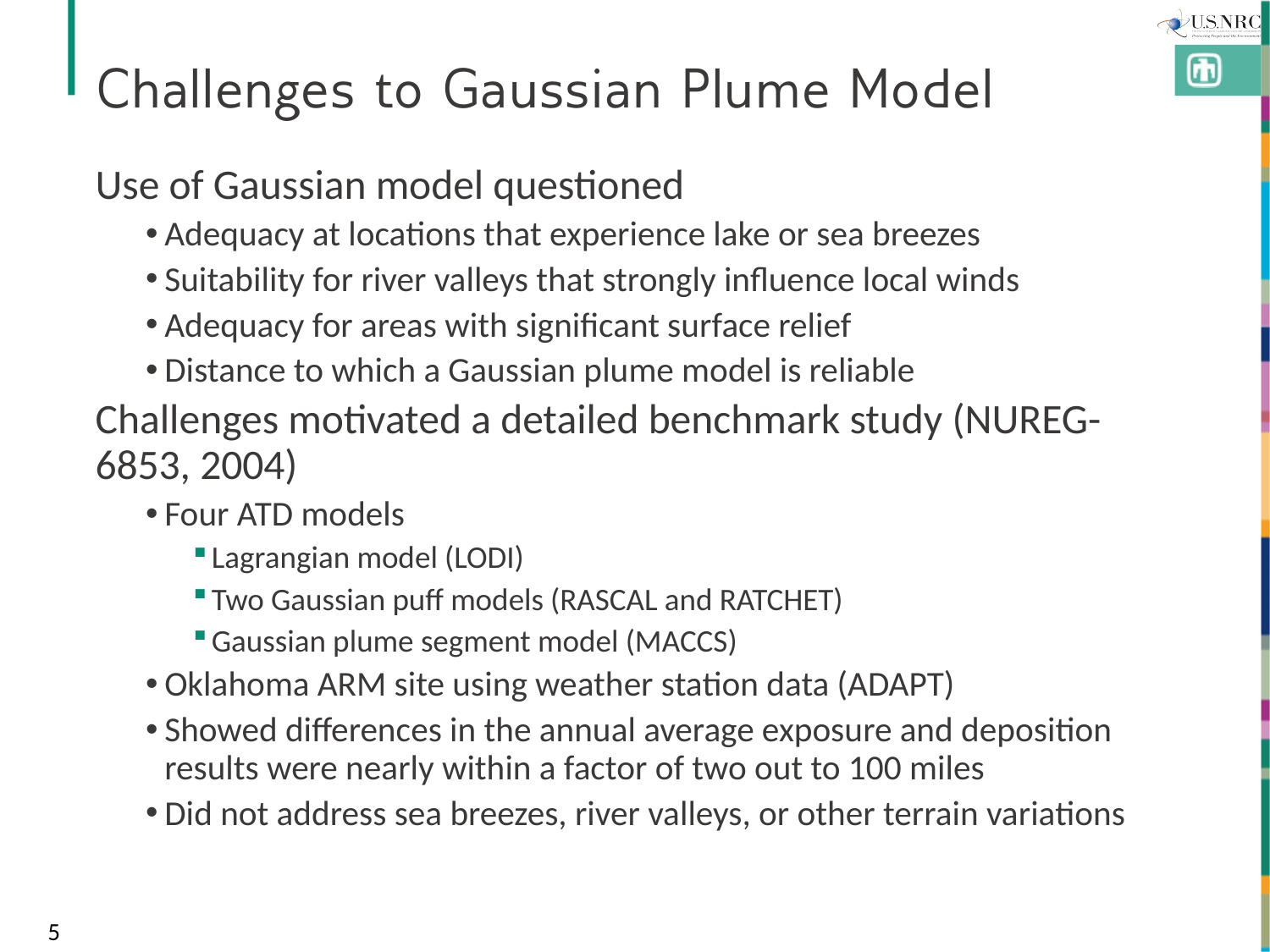

# Challenges to Gaussian Plume Model
Use of Gaussian model questioned
Adequacy at locations that experience lake or sea breezes
Suitability for river valleys that strongly influence local winds
Adequacy for areas with significant surface relief
Distance to which a Gaussian plume model is reliable
Challenges motivated a detailed benchmark study (NUREG-6853, 2004)
Four ATD models
Lagrangian model (LODI)
Two Gaussian puff models (RASCAL and RATCHET)
Gaussian plume segment model (MACCS)
Oklahoma ARM site using weather station data (ADAPT)
Showed differences in the annual average exposure and deposition results were nearly within a factor of two out to 100 miles
Did not address sea breezes, river valleys, or other terrain variations
5